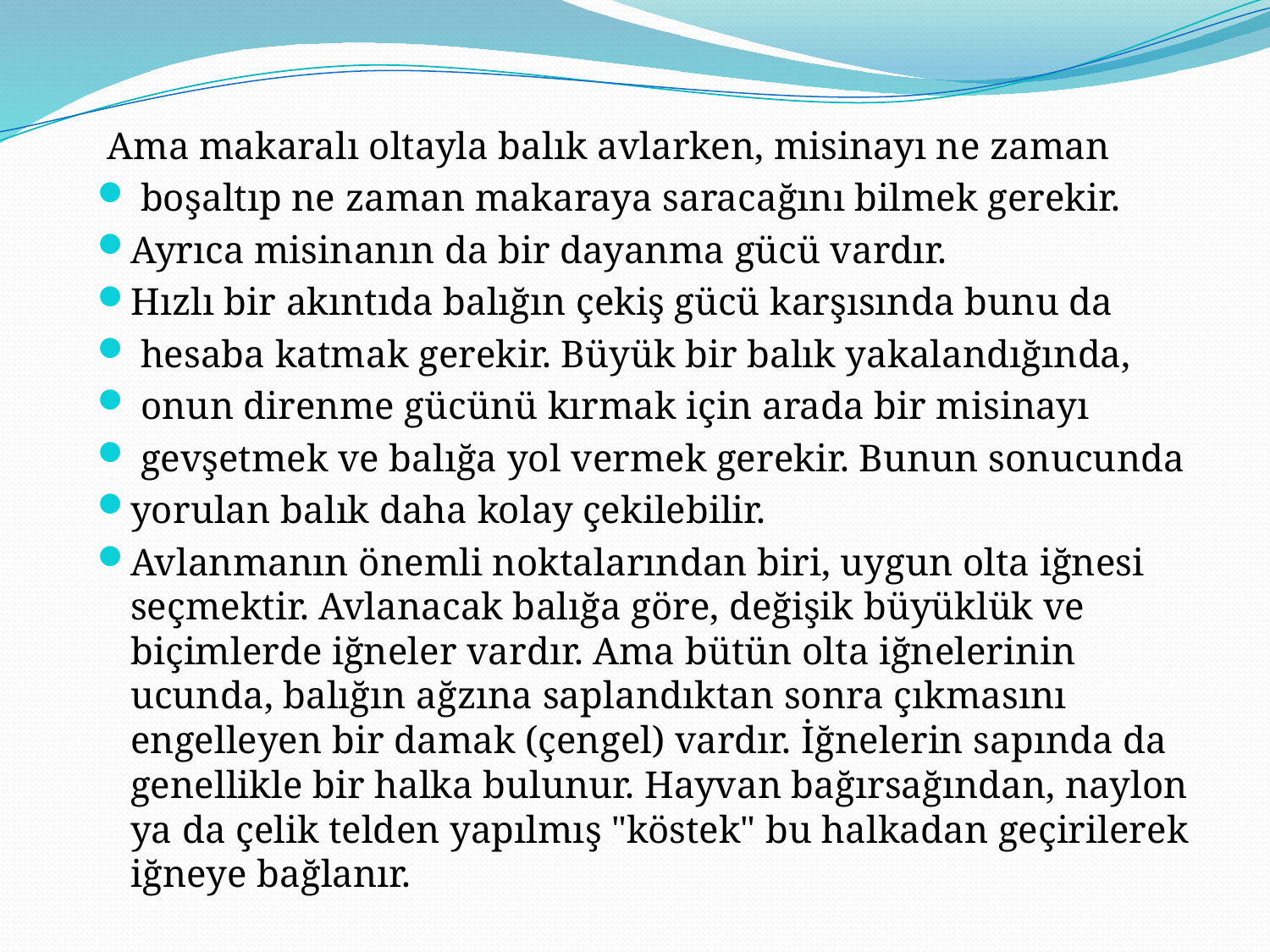

Ama makaralı oltayla balık avlarken, misinayı ne zaman
 boşaltıp ne zaman makaraya saracağını bilmek gerekir.
Ayrıca misinanın da bir dayanma gücü vardır.
Hızlı bir akıntıda balığın çekiş gücü karşısında bunu da
 hesaba katmak gerekir. Büyük bir balık yakalandığında,
 onun direnme gücünü kırmak için arada bir misinayı
 gevşetmek ve balığa yol vermek gerekir. Bunun sonucunda
yorulan balık daha kolay çekilebilir.
Avlanmanın önemli noktalarından biri, uygun olta iğnesi seçmektir. Avlanacak balığa göre, değişik büyüklük ve biçimlerde iğneler vardır. Ama bütün olta iğnelerinin ucunda, balığın ağzına saplandıktan sonra çıkmasını engelleyen bir damak (çengel) vardır. İğnelerin sapında da genellikle bir halka bulunur. Hayvan bağırsağından, naylon ya da çelik telden yapılmış "köstek" bu halkadan geçirilerek iğneye bağlanır.